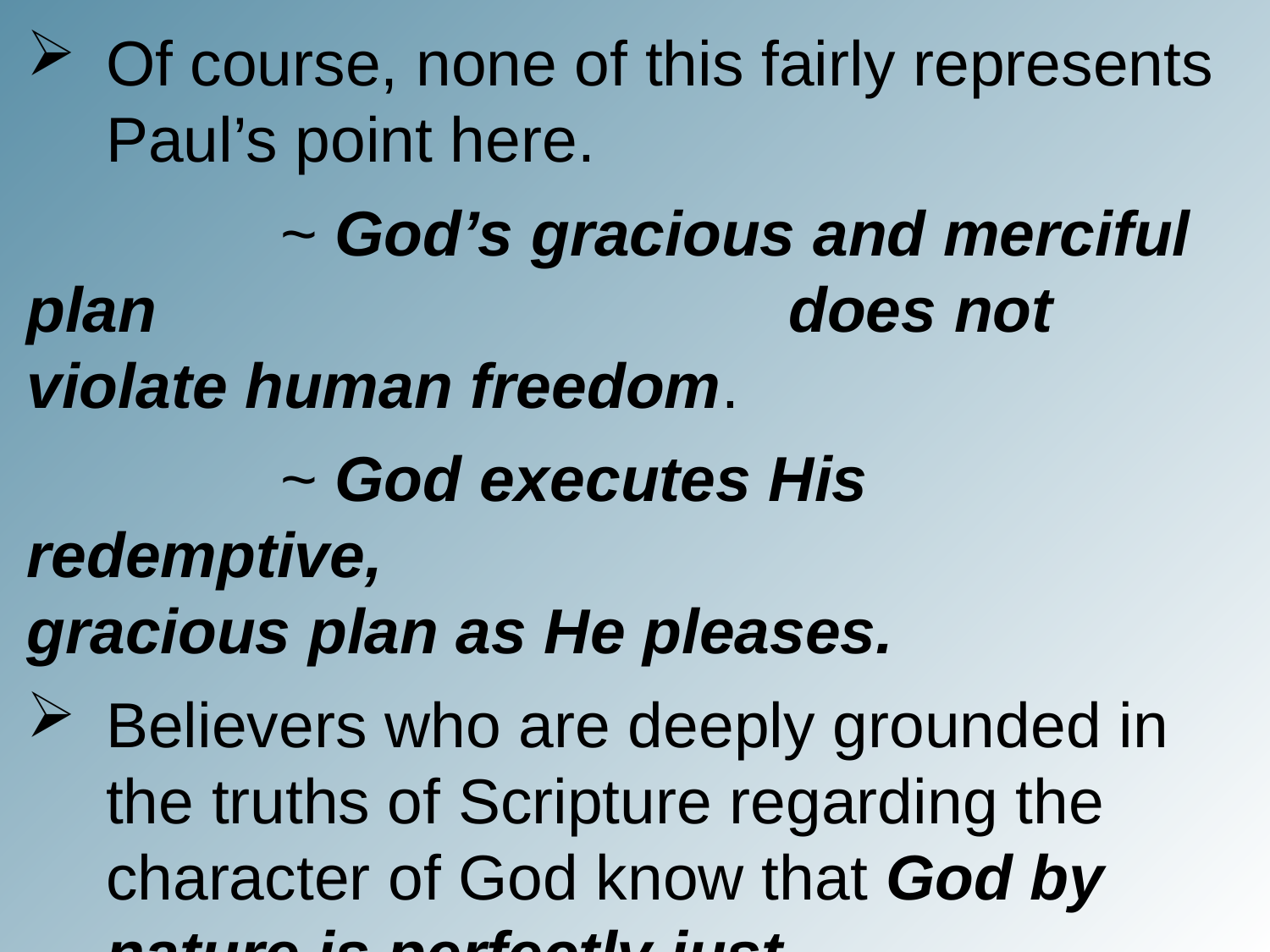

Of course, none of this fairly represents Paul’s point here.
		~ God’s gracious and merciful plan 					does not violate human freedom.
		~ God executes His redemptive, 						gracious plan as He pleases.
Believers who are deeply grounded in the truths of Scripture regarding the character of God know that God by nature is perfectly just.
		~ Gen 18:25